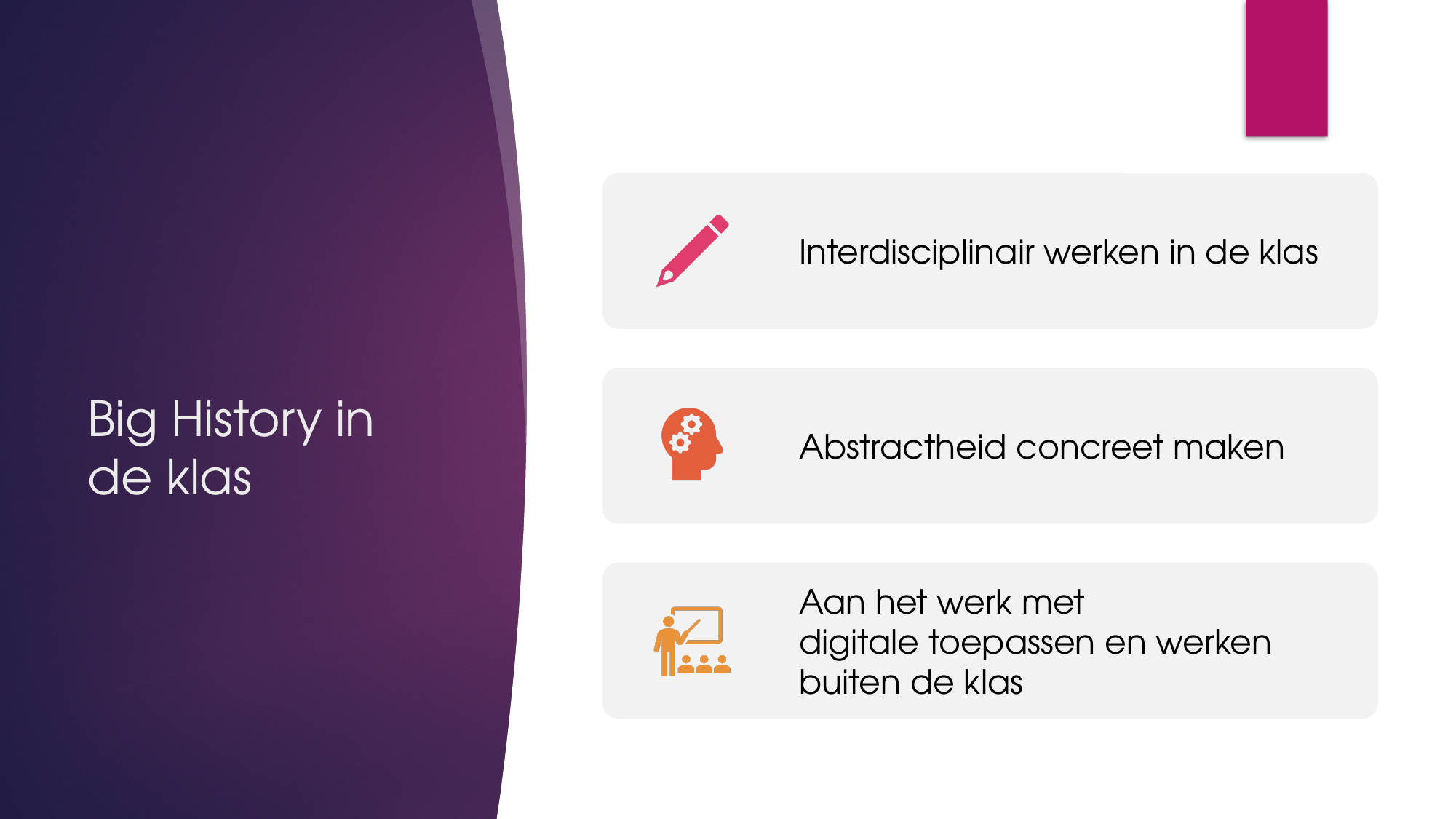

# Big History in de klas
Interdisciplinair werken in de klas
Abstractheid concreet maken
Aan het werk met digitale toepassen en werken buiten de klas